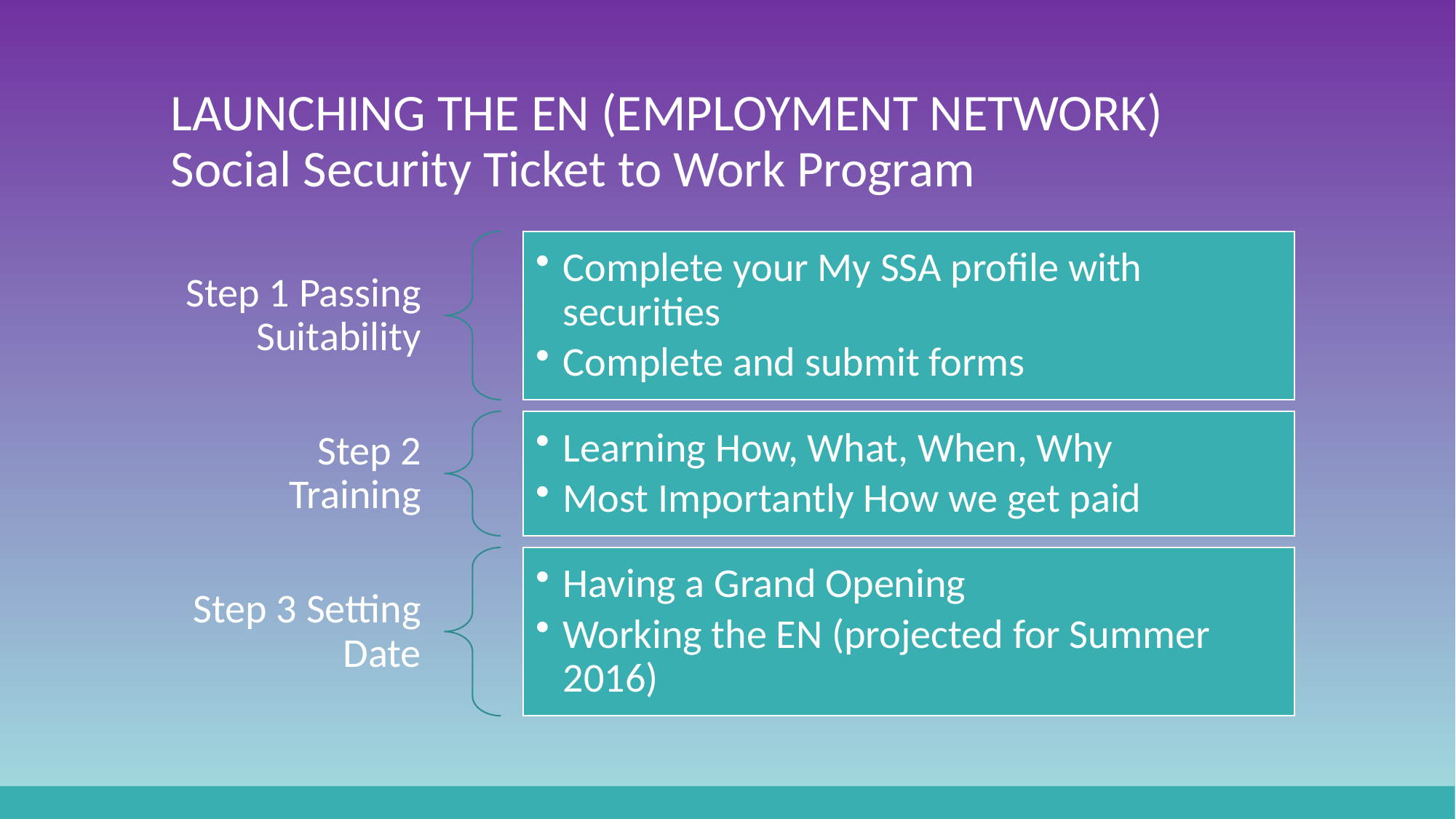

# LAUNCHING THE EN (EMPLOYMENT NETWORK) Social Security Ticket to Work Program
Step 1 Passing Suitability
Complete your My SSA profile with securities
Complete and submit forms
Step 2 Training
Learning How, What, When, Why
Most Importantly How we get paid
Step 3 Setting Date
Having a Grand Opening
Working the EN (projected for Summer 2016)